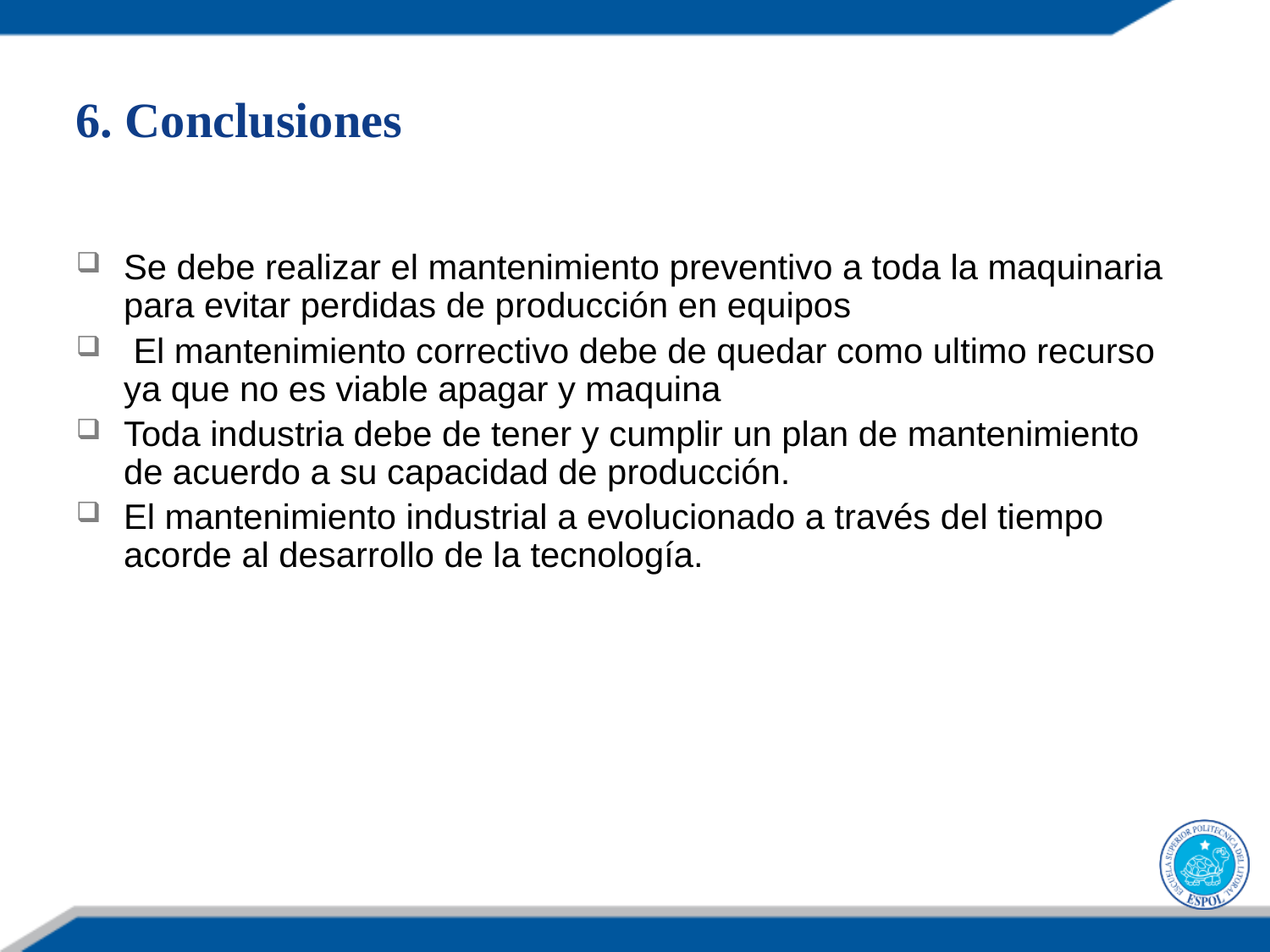

6. Conclusiones
Se debe realizar el mantenimiento preventivo a toda la maquinaria para evitar perdidas de producción en equipos
 El mantenimiento correctivo debe de quedar como ultimo recurso ya que no es viable apagar y maquina
Toda industria debe de tener y cumplir un plan de mantenimiento de acuerdo a su capacidad de producción.
El mantenimiento industrial a evolucionado a través del tiempo acorde al desarrollo de la tecnología.